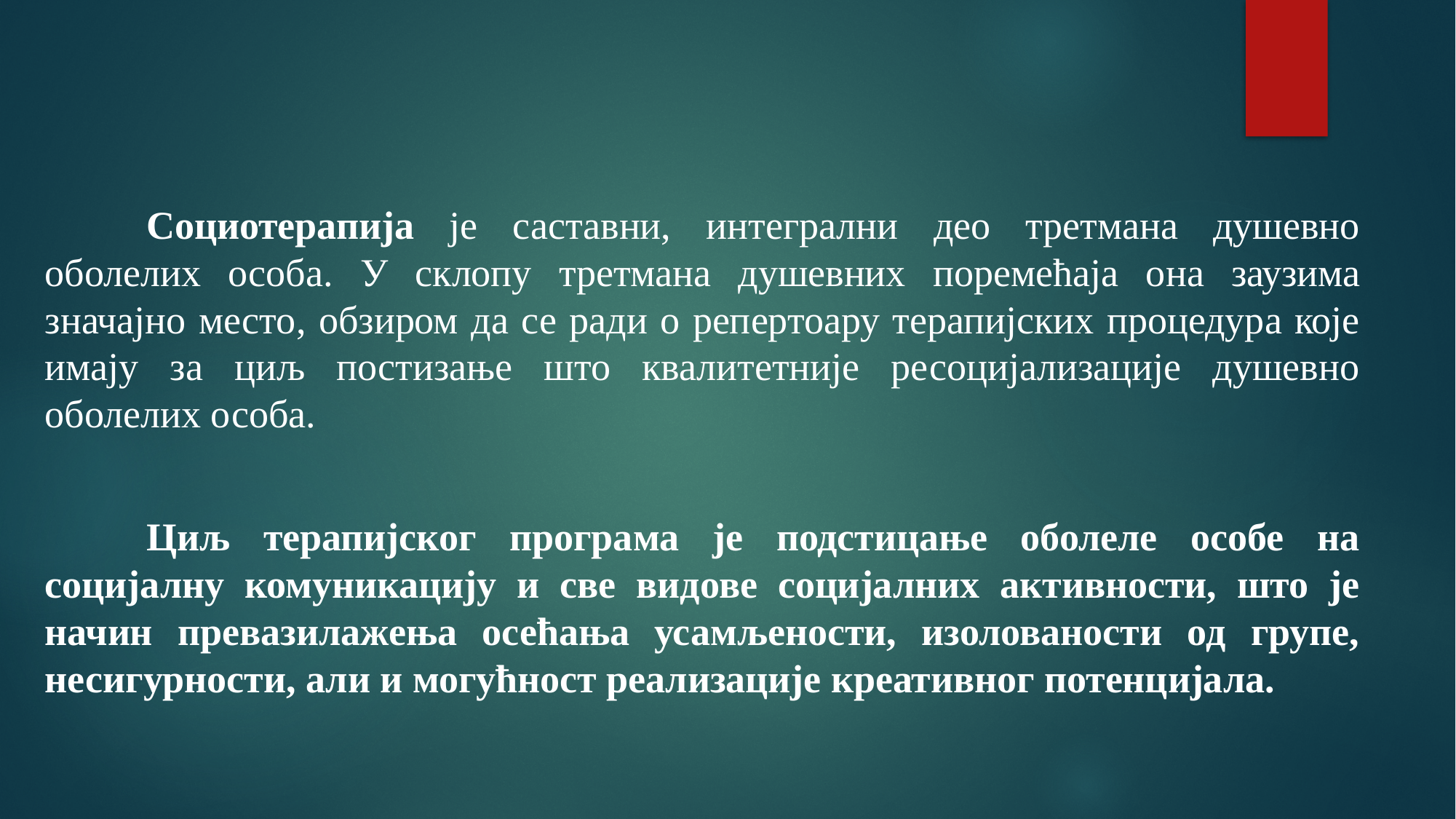

Социотерапија је саставни, интегрални део третмана душевно оболелих особа. У склопу третмана душевних поремећаја она заузима значајно место, обзиром да се ради о репертоару терапијских процедура које имају за циљ постизање што квалитетније ресоцијализације душевно оболелих особа.

	Циљ терапијског програма је подстицање оболеле особе на социјалну комуникацију и све видове социјалних активности, што је начин превазилажења осећања усамљености, изолованости од групе, несигурности, али и могућност реализације креативног потенцијала.